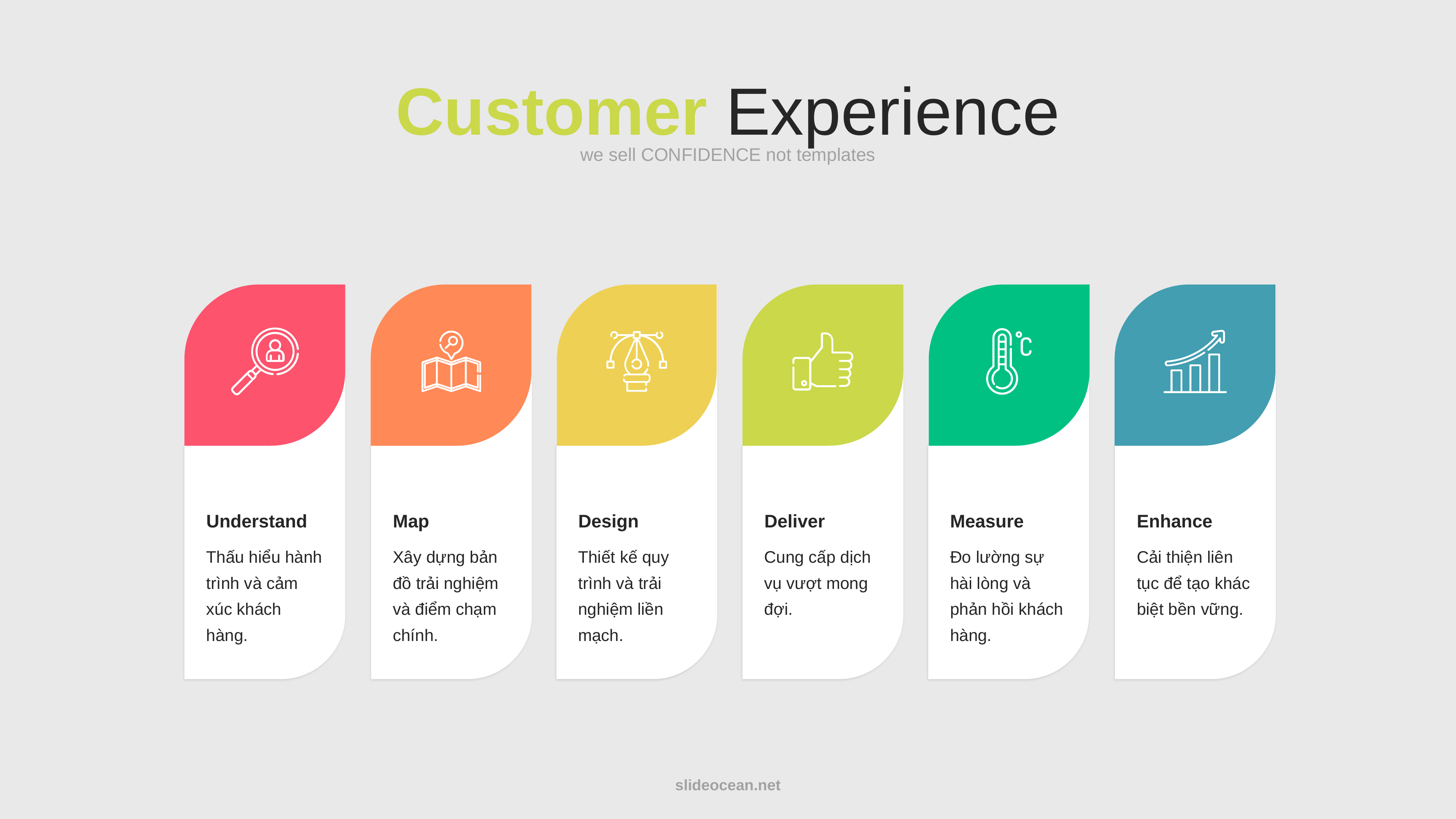

Customer Experience
we sell CONFIDENCE not templates
Understand
Thấu hiểu hành trình và cảm xúc khách hàng.

Map
Xây dựng bản đồ trải nghiệm và điểm chạm chính.
Design
Thiết kế quy trình và trải nghiệm liền mạch.

Deliver
Cung cấp dịch vụ vượt mong đợi.

Measure
Đo lường sự hài lòng và phản hồi khách hàng.

Enhance
Cải thiện liên tục để tạo khác biệt bền vững.

slideocean.net